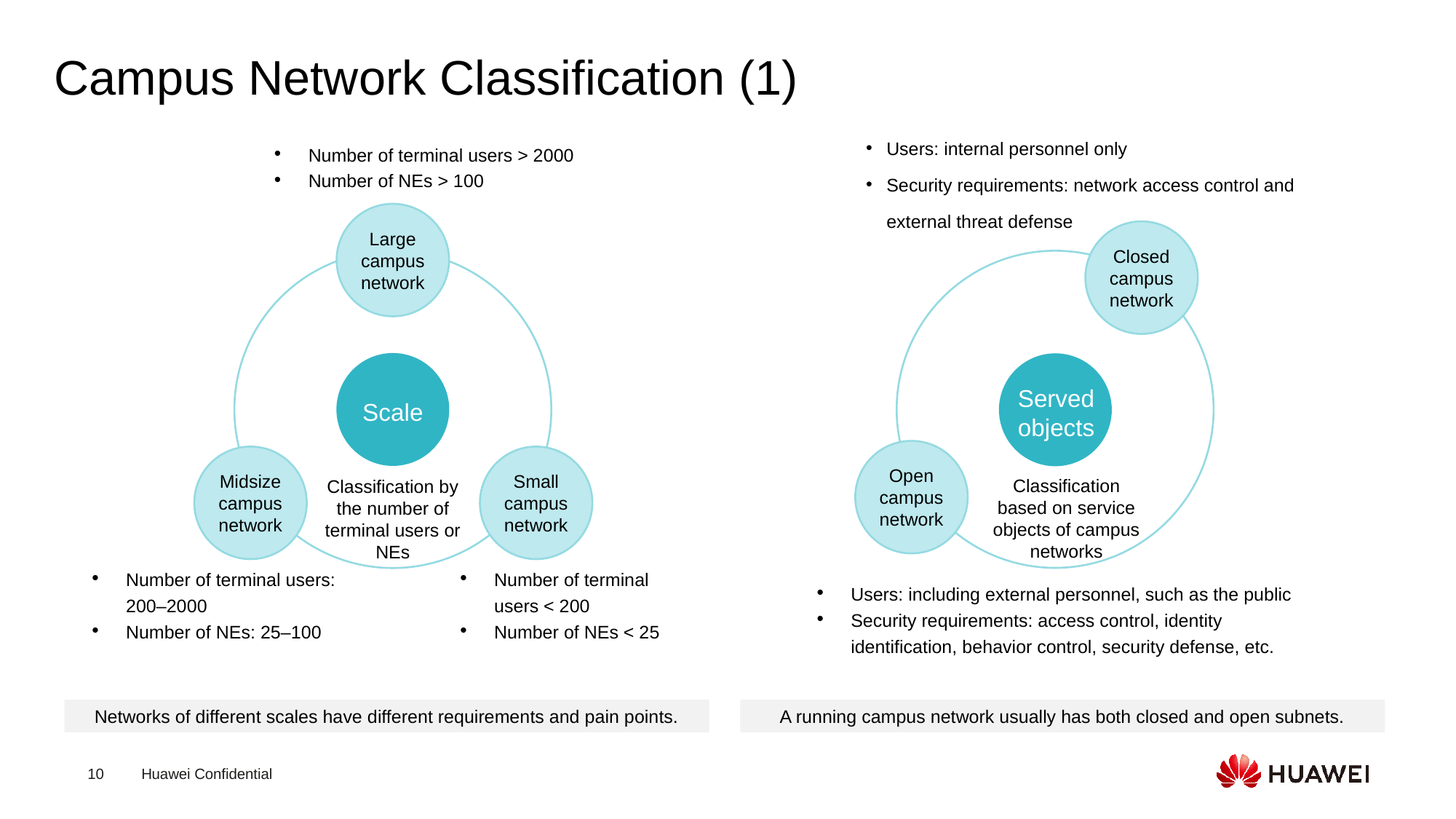

# Campus Network Classification (1)
Users: internal personnel only
Security requirements: network access control and external threat defense
Number of terminal users > 2000
Number of NEs > 100
Large campus network
Closed campus network

Served
objects
Scale
Open campus network
Midsize campus network
Small campus network
Classification based on service objects of campus networks
Classification by the number of terminal users or NEs
Number of terminal users < 200
Number of NEs < 25
Number of terminal users: 200–2000
Number of NEs: 25–100
Users: including external personnel, such as the public
Security requirements: access control, identity identification, behavior control, security defense, etc.
Networks of different scales have different requirements and pain points.
A running campus network usually has both closed and open subnets.